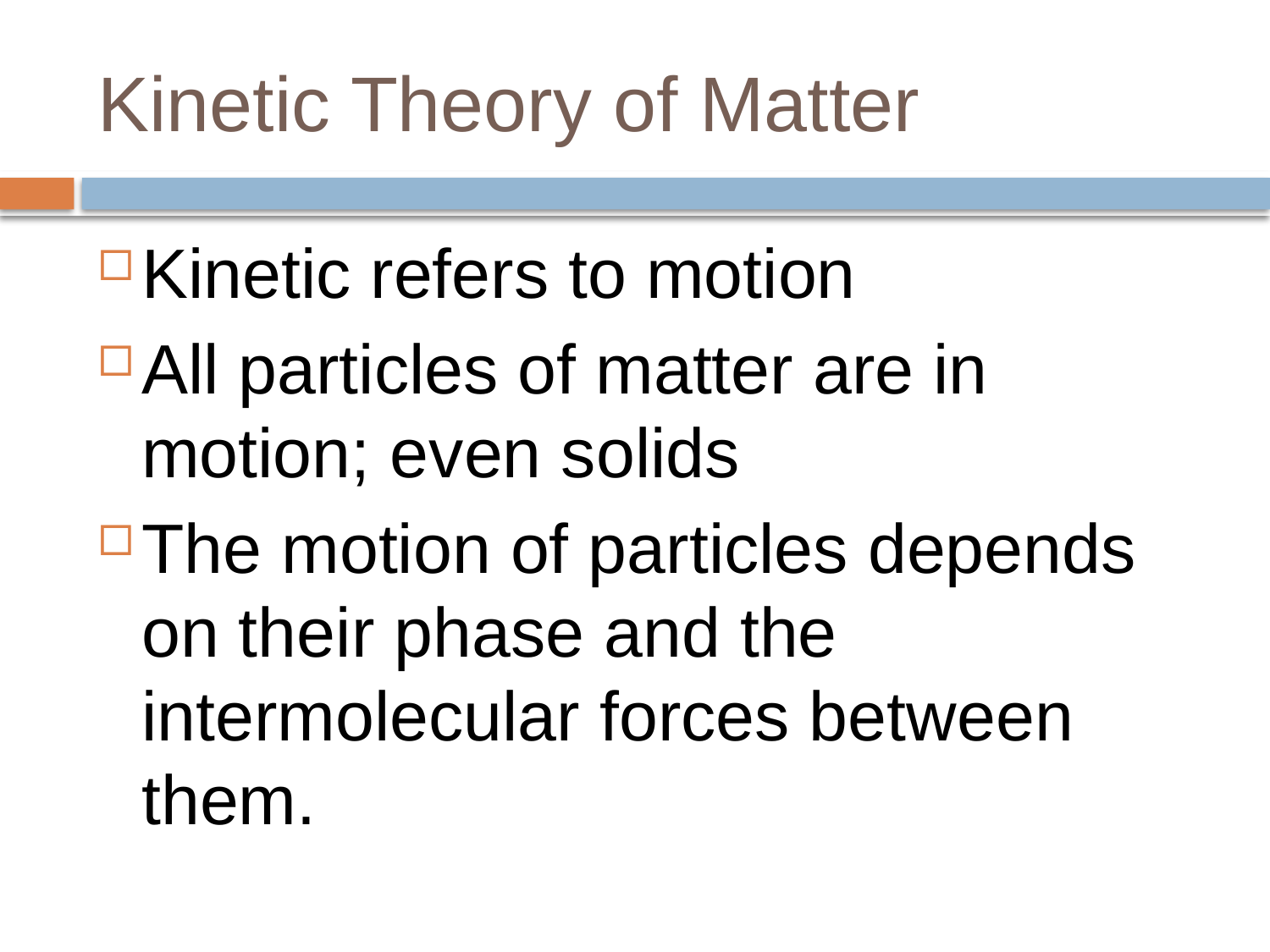

# Kinetic Theory of Matter
Kinetic refers to motion
All particles of matter are in motion; even solids
The motion of particles depends on their phase and the intermolecular forces between them.